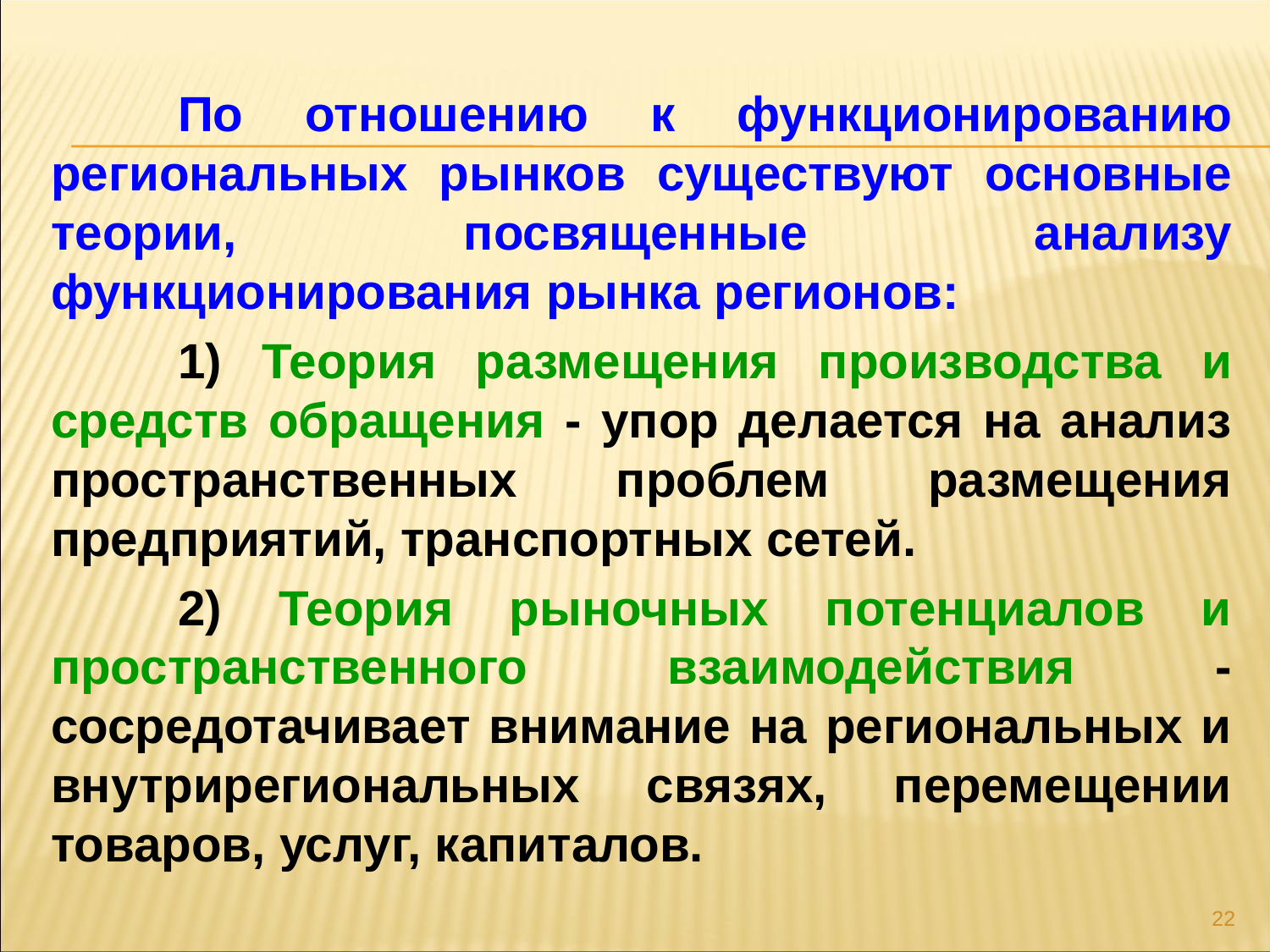

По отношению к функционированию региональных рынков существуют основные теории, посвященные анализу функционирования рынка регионов:
	1) Теория размещения производства и средств обращения - упор делается на анализ пространственных проблем размещения предприятий, транспортных сетей.
	2) Теория рыночных потенциалов и пространственного взаимодействия - сосредотачивает внимание на региональных и внутрирегиональных связях, перемещении товаров, услуг, капиталов.
22